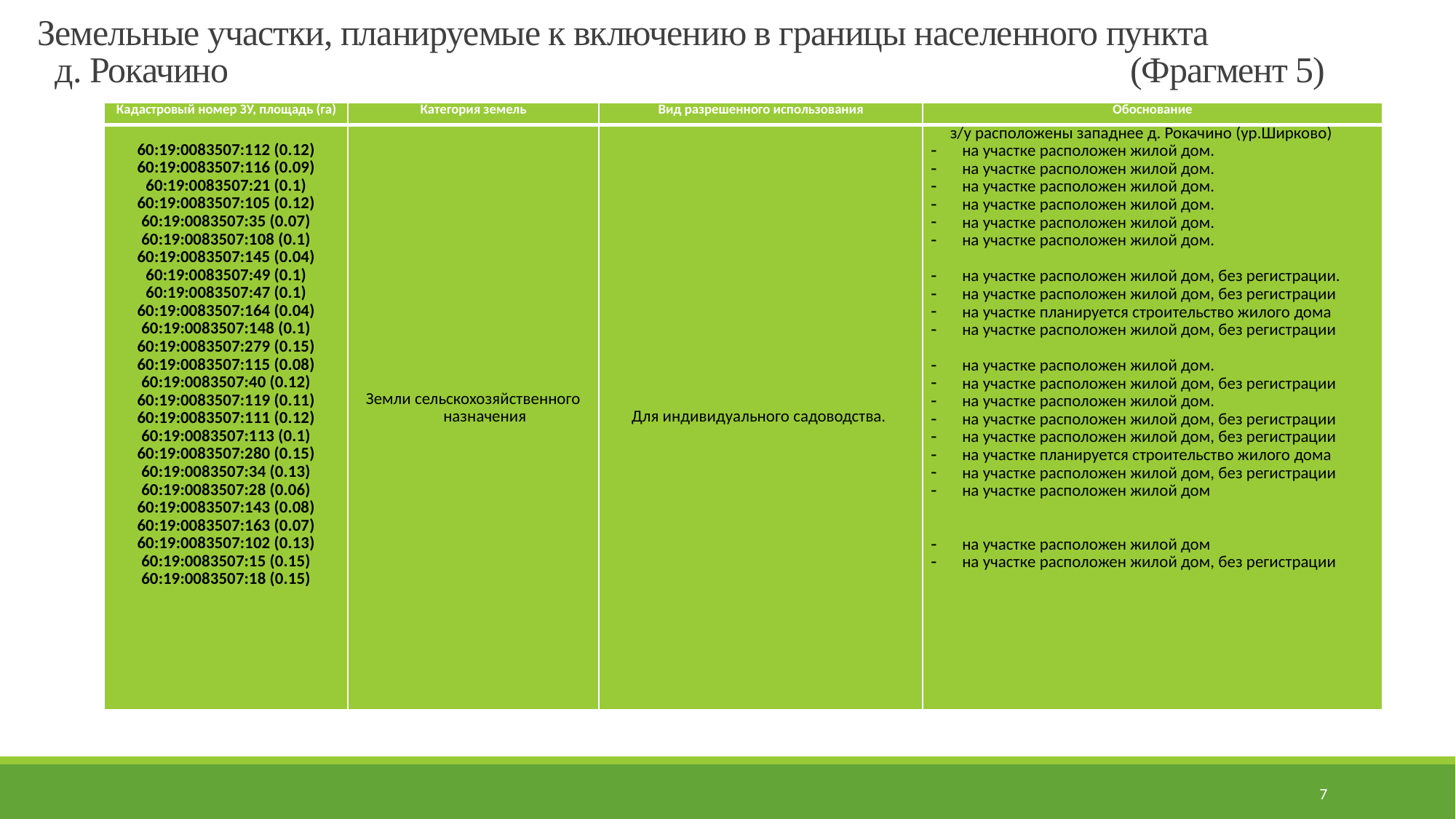

# Земельные участки, планируемые к включению в границы населенного пункта                  д. Рокачино                                                                                                            (Фрагмент 5)
| Кадастровый номер ЗУ, площадь (га) | Категория земель | Вид разрешенного использования | Обоснование |
| --- | --- | --- | --- |
| 60:19:0083507:112 (0.12) 60:19:0083507:116 (0.09) 60:19:0083507:21 (0.1) 60:19:0083507:105 (0.12) 60:19:0083507:35 (0.07) 60:19:0083507:108 (0.1) 60:19:0083507:145 (0.04) 60:19:0083507:49 (0.1) 60:19:0083507:47 (0.1) 60:19:0083507:164 (0.04) 60:19:0083507:148 (0.1) 60:19:0083507:279 (0.15) 60:19:0083507:115 (0.08) 60:19:0083507:40 (0.12) 60:19:0083507:119 (0.11) 60:19:0083507:111 (0.12) 60:19:0083507:113 (0.1) 60:19:0083507:280 (0.15) 60:19:0083507:34 (0.13) 60:19:0083507:28 (0.06) 60:19:0083507:143 (0.08) 60:19:0083507:163 (0.07) 60:19:0083507:102 (0.13) 60:19:0083507:15 (0.15) 60:19:0083507:18 (0.15) | Земли сельскохозяйственного назначения | Для индивидуального садоводства. | з/у расположены западнее д. Рокачино (ур.Ширково) на участке расположен жилой дом. на участке расположен жилой дом. на участке расположен жилой дом. на участке расположен жилой дом. на участке расположен жилой дом. на участке расположен жилой дом. на участке расположен жилой дом, без регистрации. на участке расположен жилой дом, без регистрации на участке планируется строительство жилого дома на участке расположен жилой дом, без регистрации на участке расположен жилой дом. на участке расположен жилой дом, без регистрации на участке расположен жилой дом. на участке расположен жилой дом, без регистрации на участке расположен жилой дом, без регистрации на участке планируется строительство жилого дома на участке расположен жилой дом, без регистрации на участке расположен жилой дом на участке расположен жилой дом на участке расположен жилой дом, без регистрации |
|  |  |  |  |
7